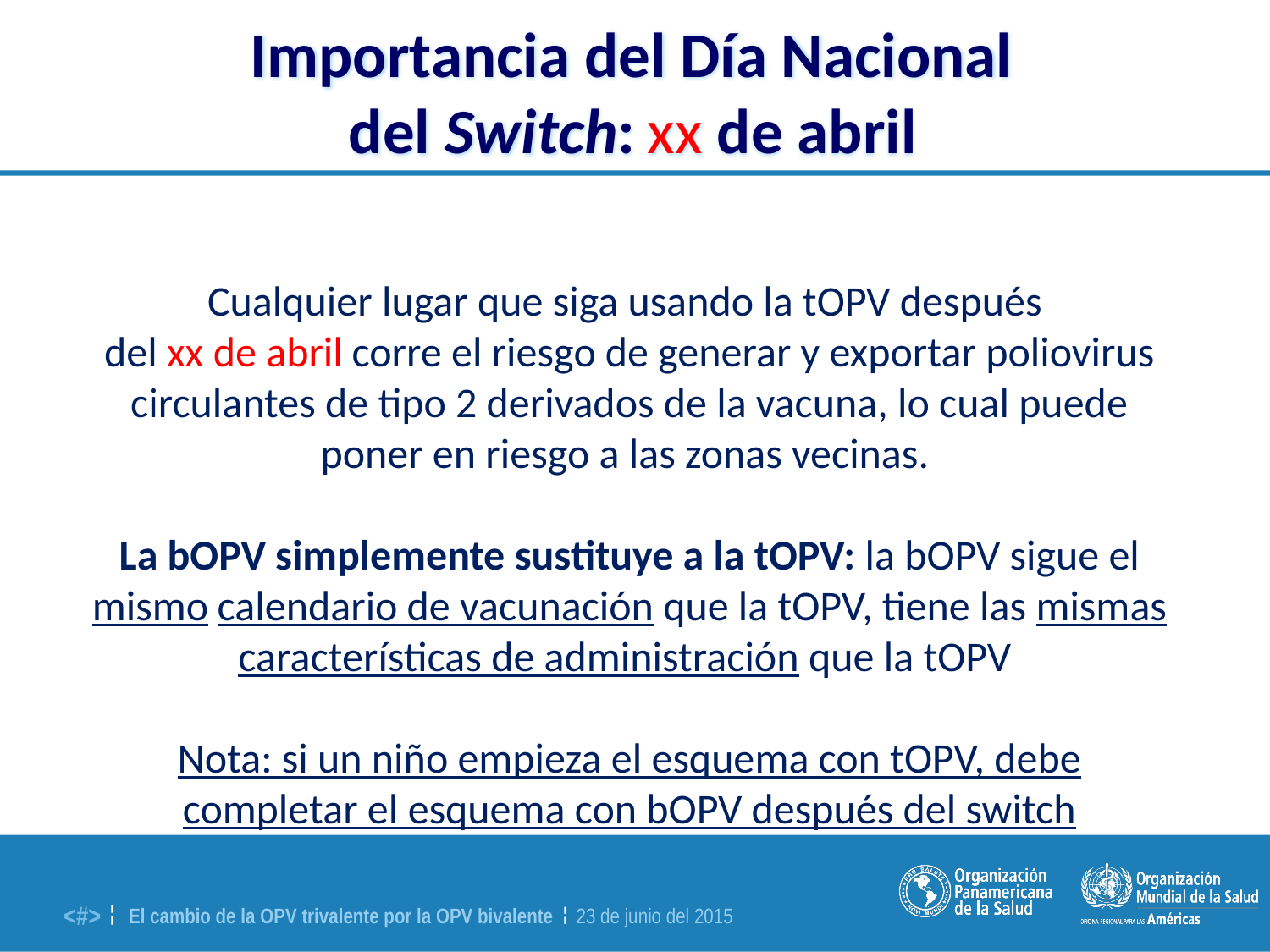

Importancia del Día Nacional
del Switch: xx de abril
Cualquier lugar que siga usando la tOPV después
del xx de abril corre el riesgo de generar y exportar poliovirus circulantes de tipo 2 derivados de la vacuna, lo cual puede poner en riesgo a las zonas vecinas.

La bOPV simplemente sustituye a la tOPV: la bOPV sigue el mismo calendario de vacunación que la tOPV, tiene las mismas características de administración que la tOPV

Nota: si un niño empieza el esquema con tOPV, debe completar el esquema con bOPV después del switch